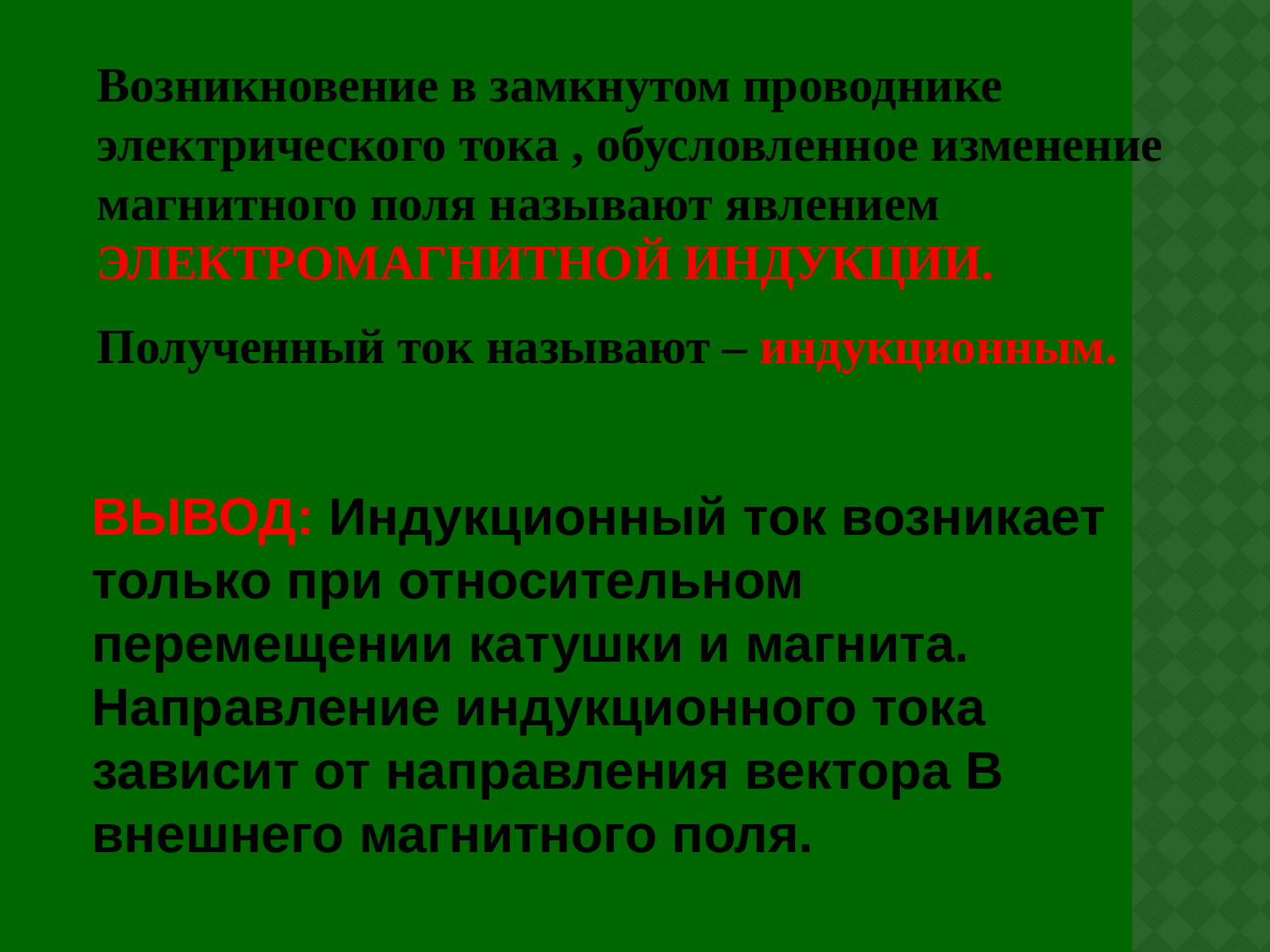

Возникновение в замкнутом проводнике электрического тока , обусловленное изменение магнитного поля называют явлением ЭЛЕКТРОМАГНИТНОЙ ИНДУКЦИИ.
Полученный ток называют – индукционным.
ВЫВОД: Индукционный ток возникает только при относительном перемещении катушки и магнита. Направление индукционного тока зависит от направления вектора В внешнего магнитного поля.